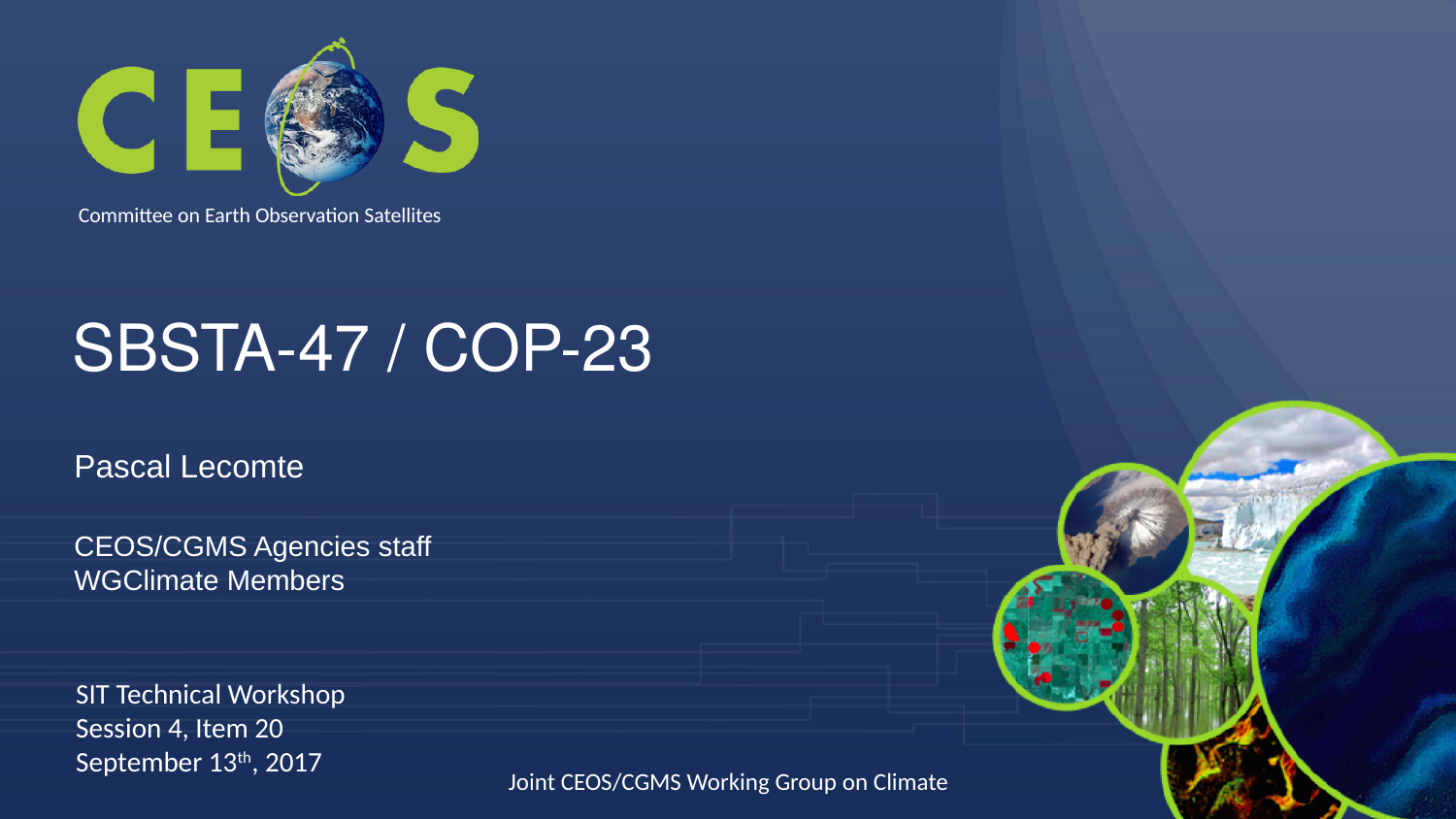

# SBSTA-47 / COP-23

Pascal Lecomte

CEOS/CGMS Agencies staff
WGClimate Members
SIT Technical Workshop
Session 4, Item 20
September 13th, 2017
Joint CEOS/CGMS Working Group on Climate